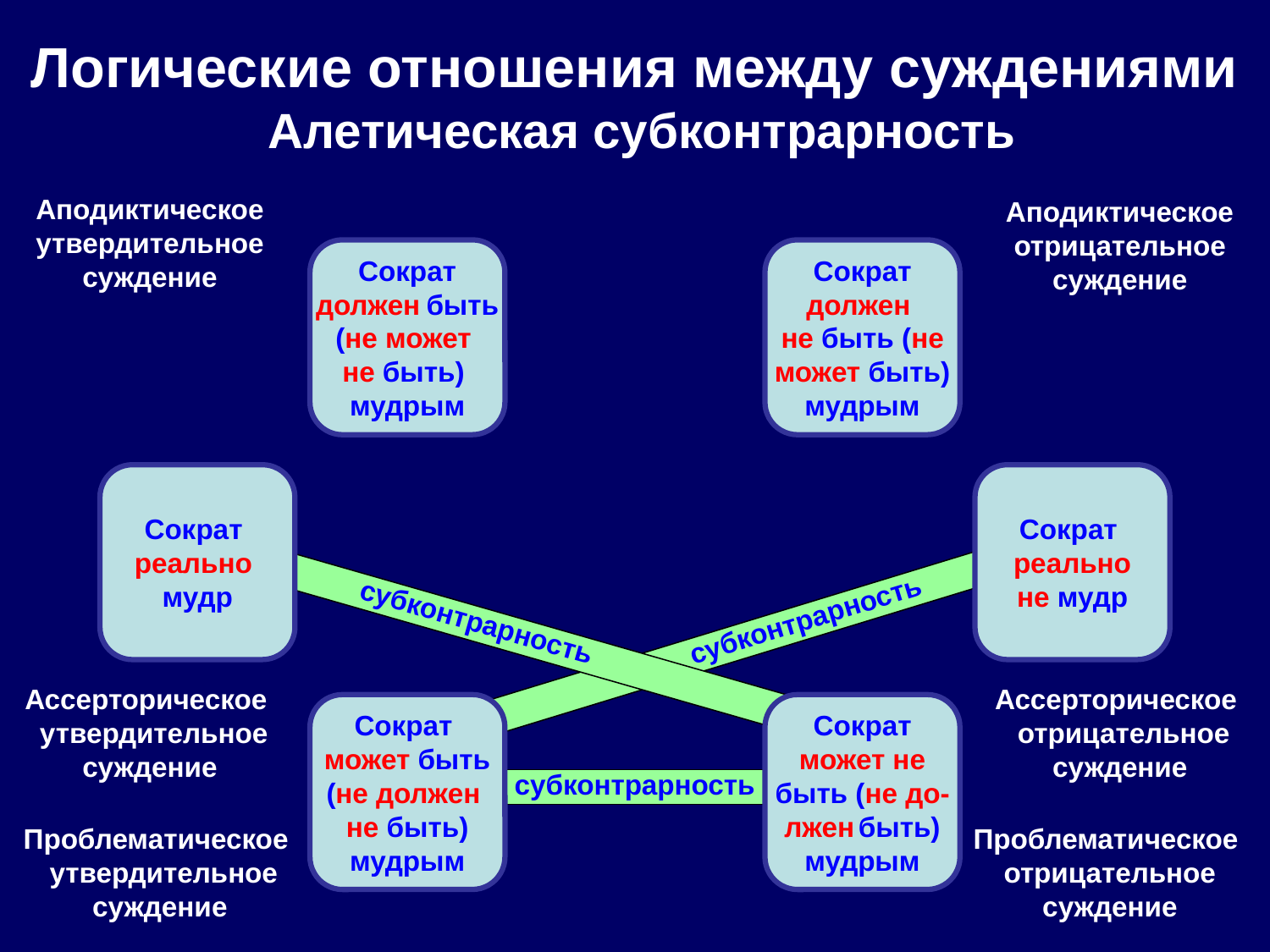

# Логические отношения между суждениями Алетическая субконтрарность
Аподиктическое
утвердительное
суждение
Аподиктическое
отрицательное суждение
Сократ
должен быть
(не может
не быть)
мудрым
Сократ
должен
не быть (не
может быть)
мудрым
Сократ
реально
мудр
Сократ
 реально
не мудр
субконтрарность
     субконтрарность
Ассерторическое
 утвердительное суждение
Ассерторическое
 отрицательное суждение
Сократ
может быть (не должен
не быть) мудрым
Сократ
может не
быть (не до-лжен быть)
мудрым
субконтрарность
Проблематическое
 утвердительное суждение
Проблематическое
отрицательное суждение